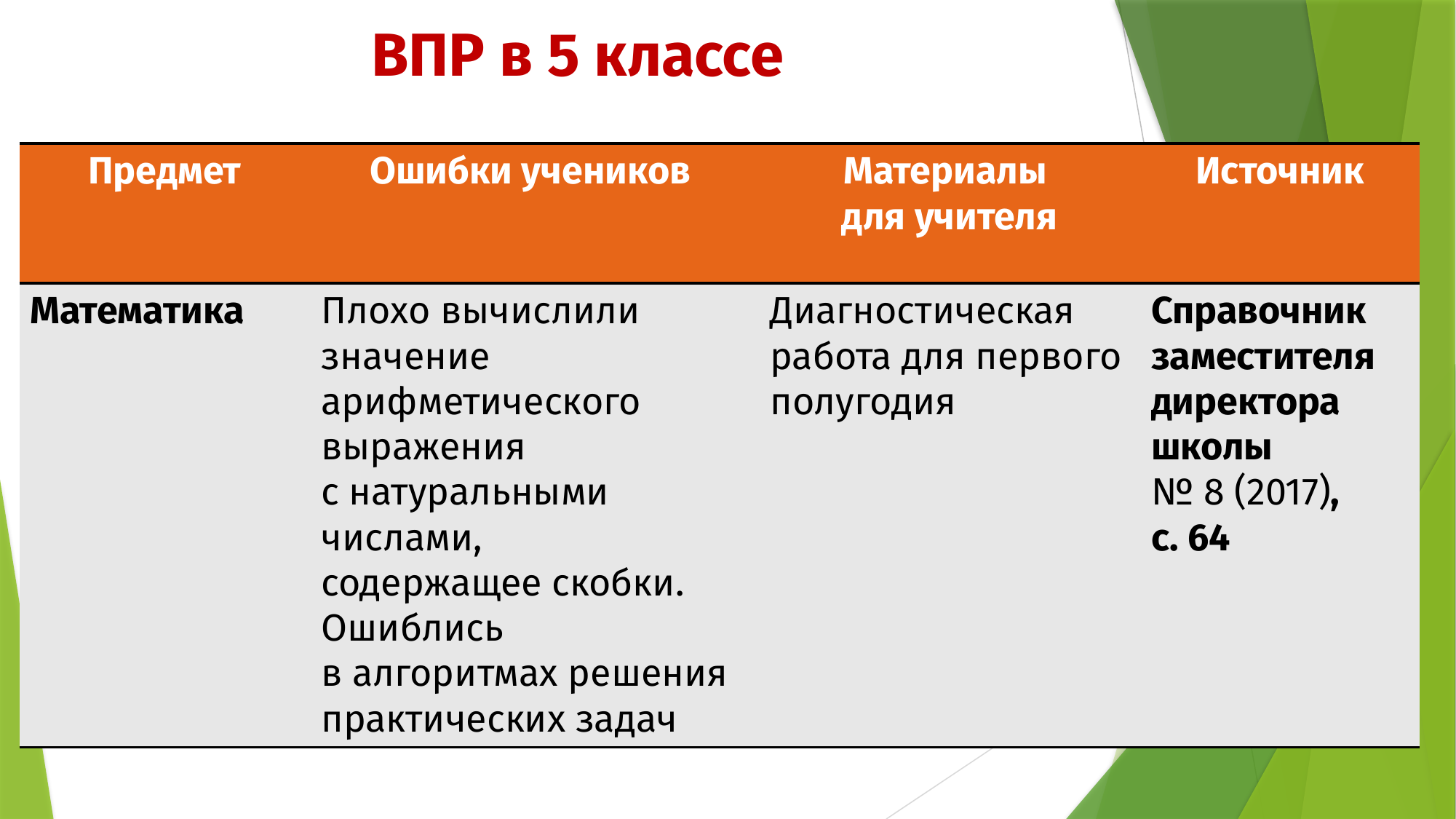

# ВПР в 5 классе
| Предмет | Ошибки учеников | Материалы для учителя | Источник |
| --- | --- | --- | --- |
| Математика | Плохо вычислили значение арифметического выражения с натуральными числами, содержащее скобки. Ошиблись в алгоритмах решения практических задач | Диагностическая работа для первого полугодия | Справочник заместителя директора школы № 8 (2017),  с. 64 |